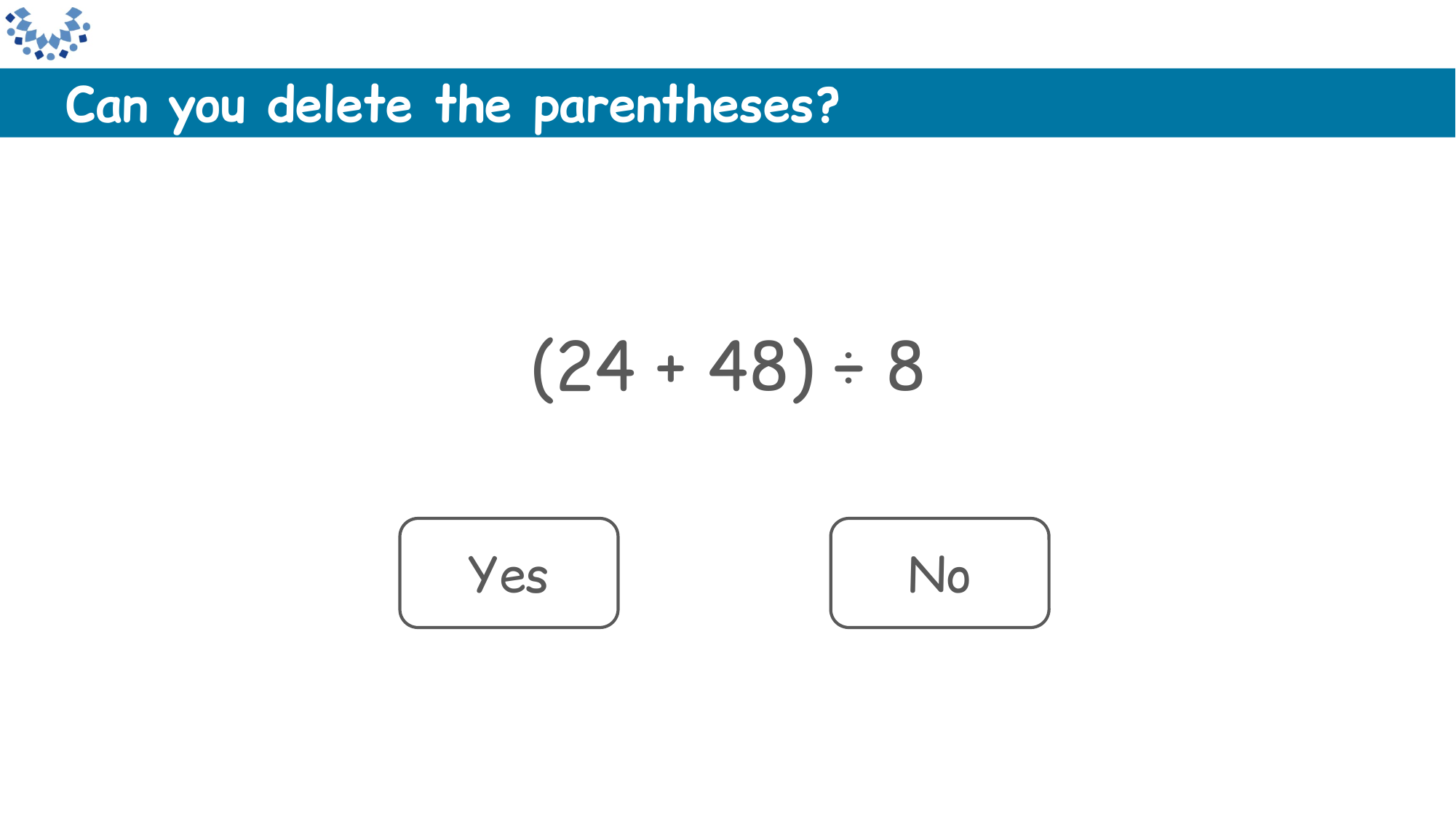

Can you delete the parentheses?
(24 + 48) ÷ 8
Yes
No